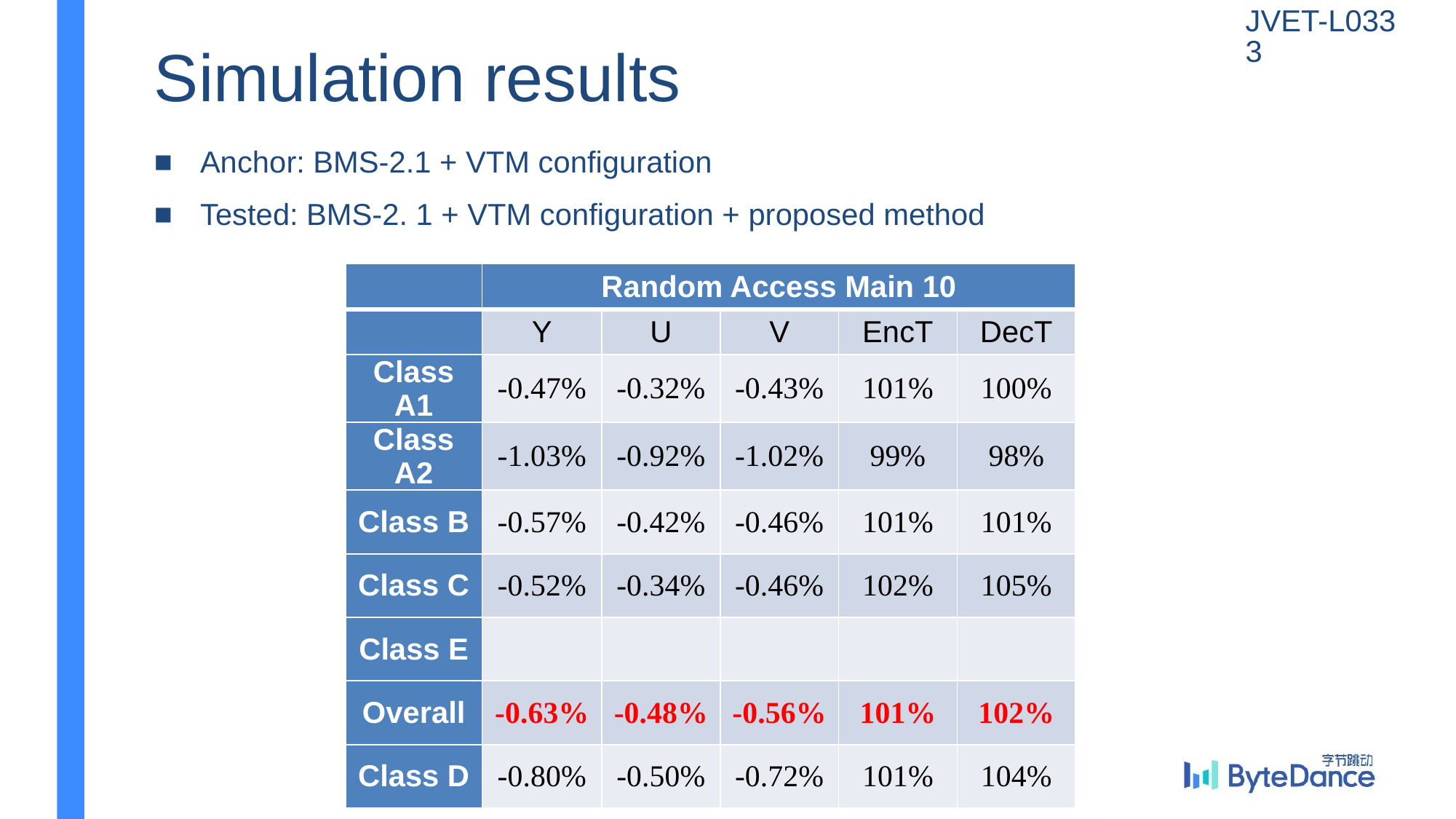

JVET-L0333
# Simulation results
Anchor: BMS-2.1 + VTM configuration
Tested: BMS-2. 1 + VTM configuration + proposed method

|  | Random Access Main 10 |  |  |  |  |
| --- | --- | --- | --- | --- | --- |
|  | Y | U | V | EncT | DecT |
| Class A1 | -0.47% | -0.32% | -0.43% | 101% | 100% |
| Class A2 | -1.03% | -0.92% | -1.02% | 99% | 98% |
| Class B | -0.57% | -0.42% | -0.46% | 101% | 101% |
| Class C | -0.52% | -0.34% | -0.46% | 102% | 105% |
| Class E |  |  |  |  |  |
| Overall | -0.63% | -0.48% | -0.56% | 101% | 102% |
| Class D | -0.80% | -0.50% | -0.72% | 101% | 104% |